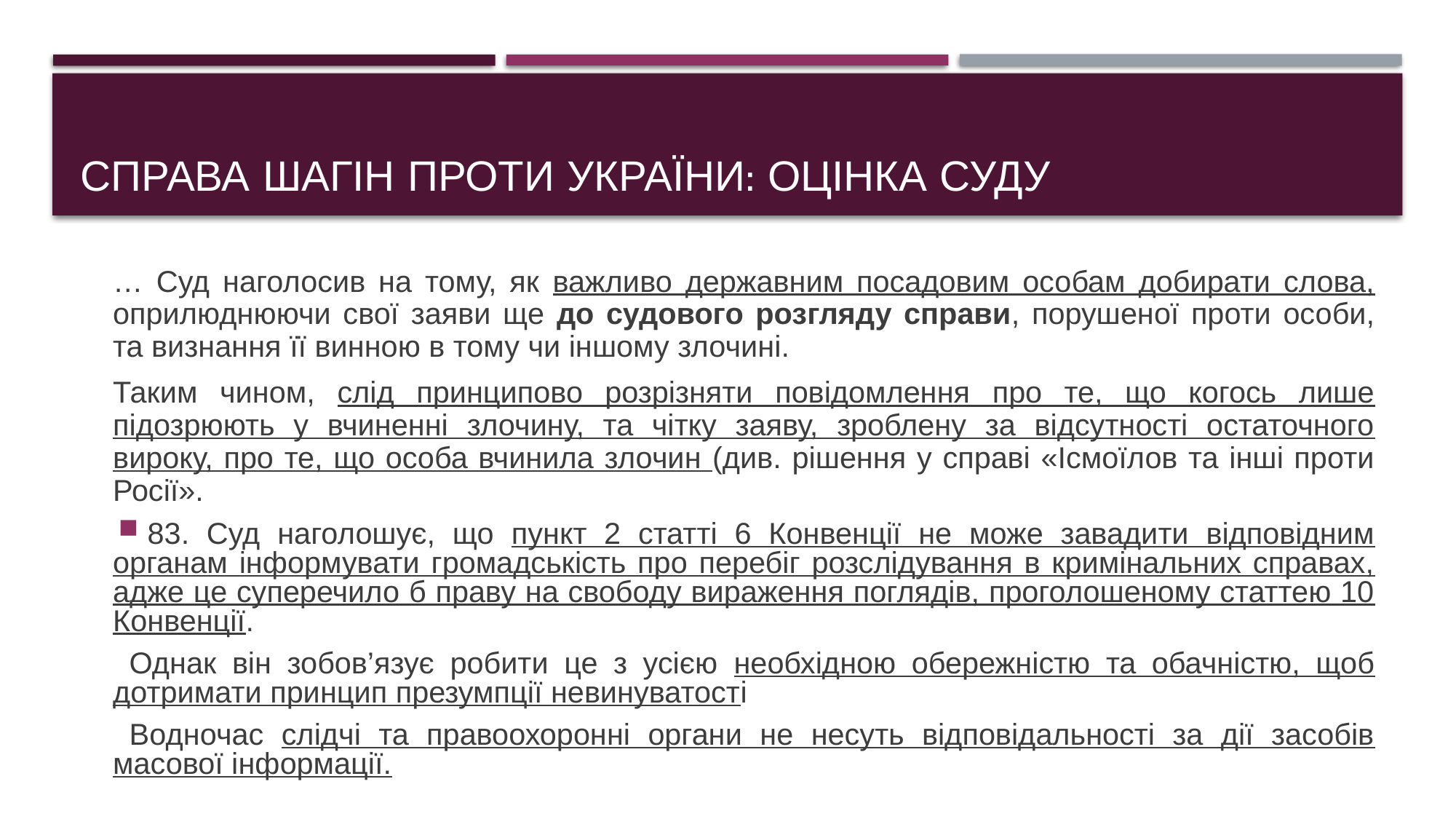

# Справа Шагін проти України: оцінка Суду
… Суд наголосив на тому, як важливо державним посадовим особам добирати слова, оприлюднюючи свої заяви ще до судового розгляду справи, порушеної проти особи, та визнання її винною в тому чи іншому злочині.
Таким чином, слід принципово розрізняти повідомлення про те, що когось лише підозрюють у вчиненні злочину, та чітку заяву, зроблену за відсутності остаточного вироку, про те, що особа вчинила злочин (див. рішення у справі «Ісмоїлов та інші проти Росії».
83. Суд наголошує, що пункт 2 статті 6 Конвенції не може завадити відповідним органам інформувати громадськість про перебіг розслідування в кримінальних справах, адже це суперечило б праву на свободу вираження поглядів, проголошеному статтею 10 Конвенції.
Однак він зобов’язує робити це з усією необхідною обережністю та обачністю, щоб дотримати принцип презумпції невинуватості
Водночас слідчі та правоохоронні органи не несуть відповідальності за дії засобів масової інформації.